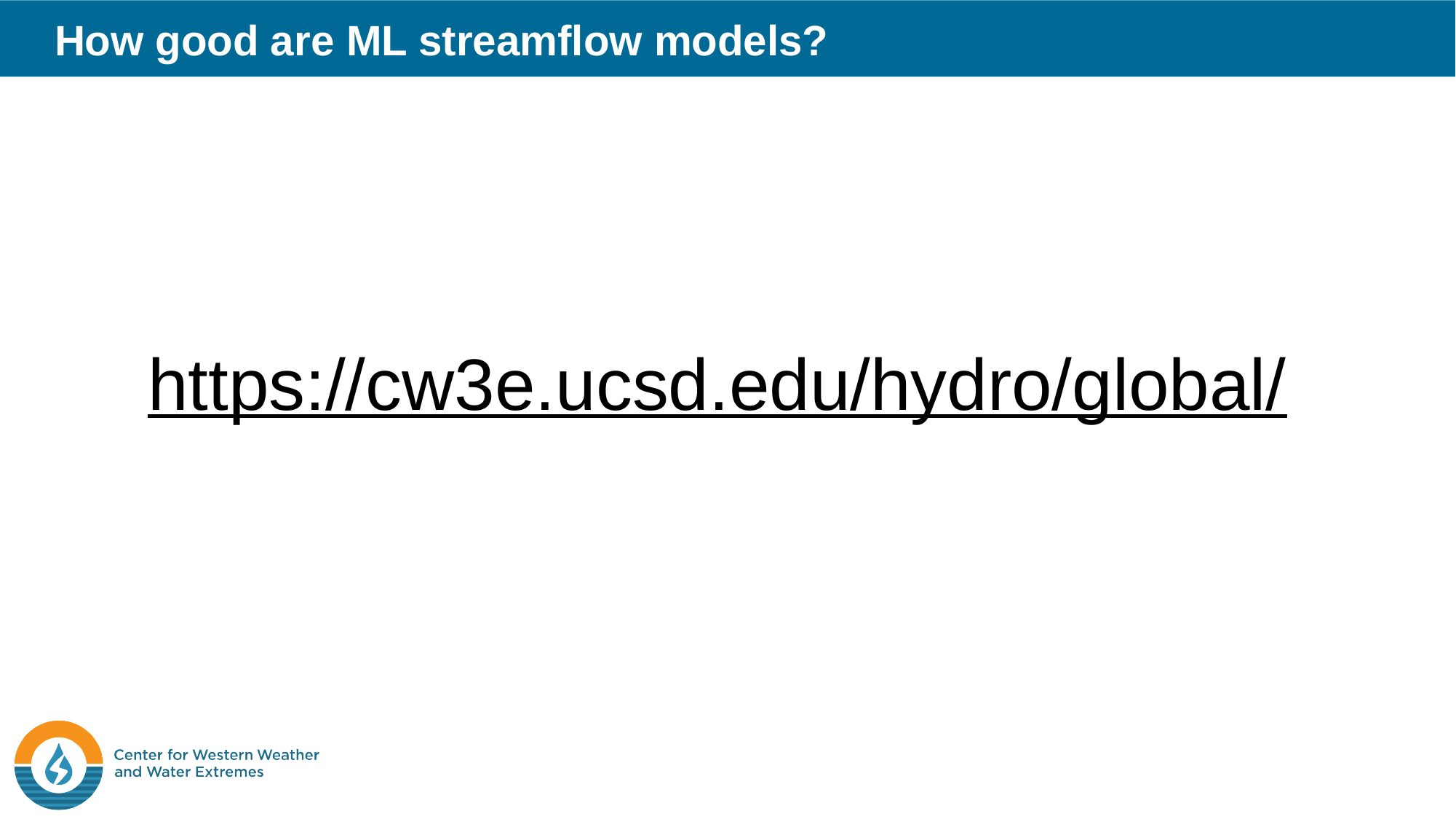

How good are ML streamflow models?
https://cw3e.ucsd.edu/hydro/global/